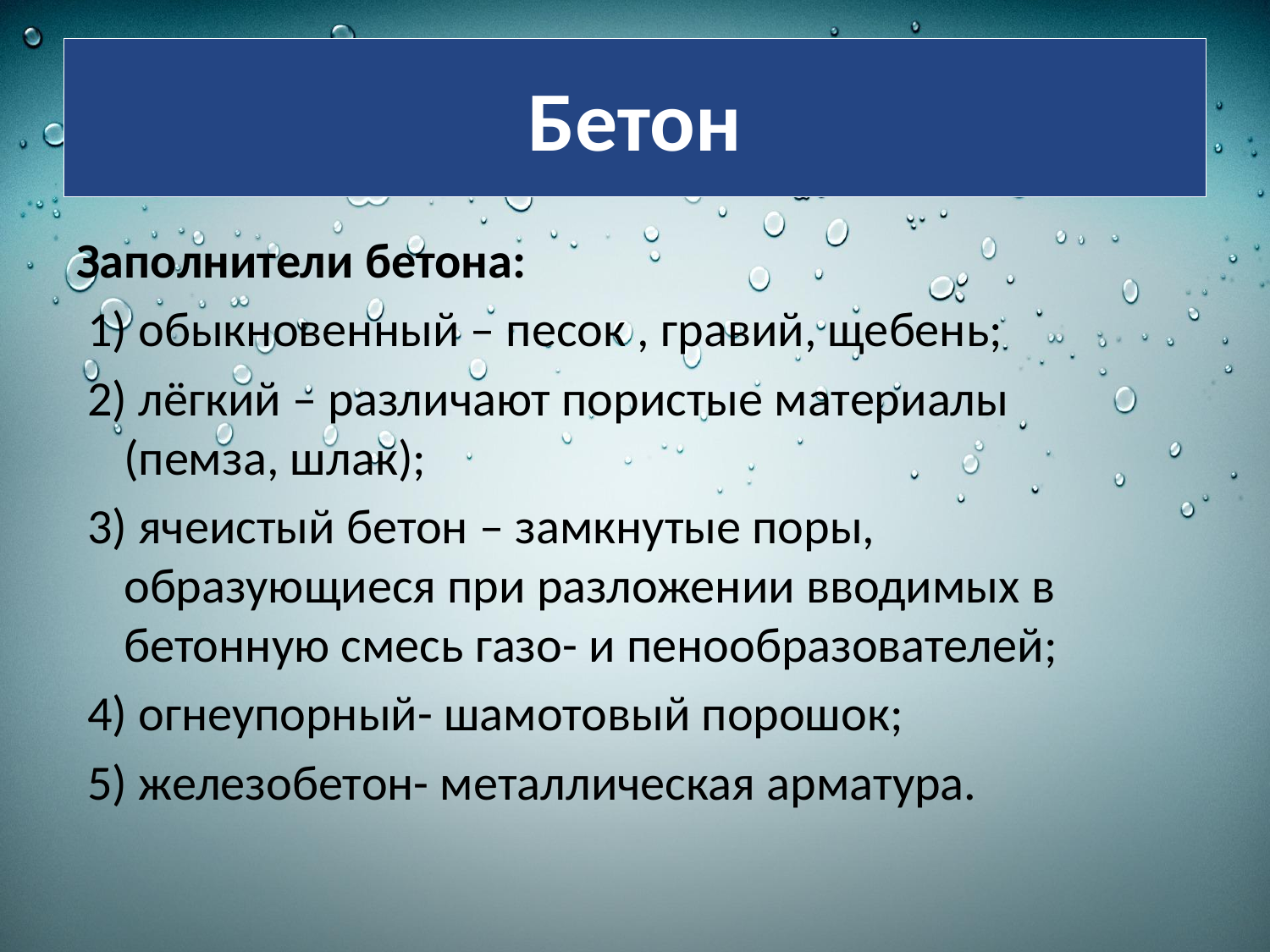

# Бетон
Заполнители бетона:
 1) обыкновенный – песок , гравий, щебень;
 2) лёгкий – различают пористые материалы (пемза, шлак);
 3) ячеистый бетон – замкнутые поры, образующиеся при разложении вводимых в бетонную смесь газо- и пенообразователей;
 4) огнеупорный- шамотовый порошок;
 5) железобетон- металлическая арматура.